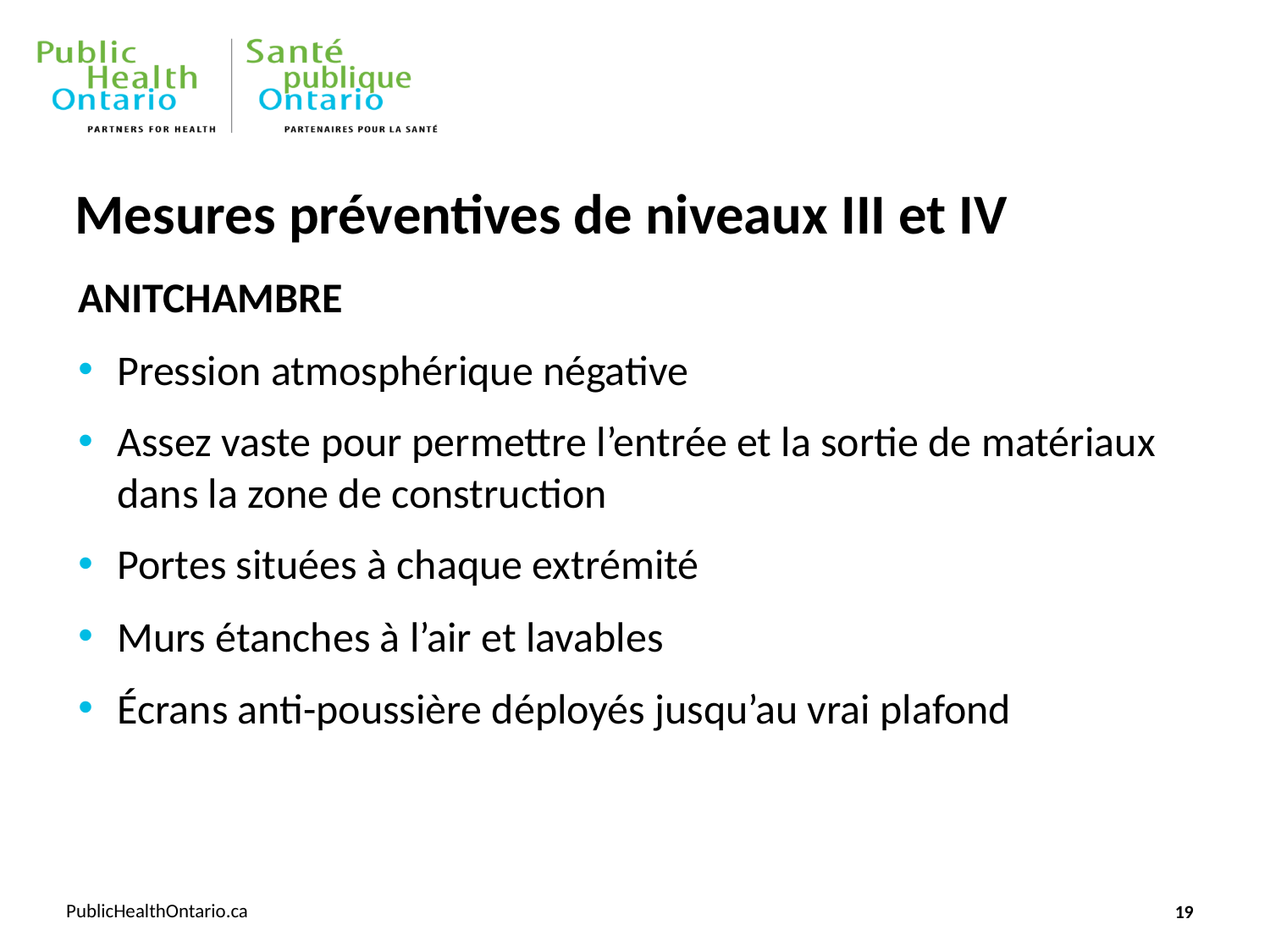

# Mesures préventives de niveaux III et IV
ANITCHAMBRE
Pression atmosphérique négative
Assez vaste pour permettre l’entrée et la sortie de matériaux dans la zone de construction
Portes situées à chaque extrémité
Murs étanches à l’air et lavables
Écrans anti-poussière déployés jusqu’au vrai plafond
19